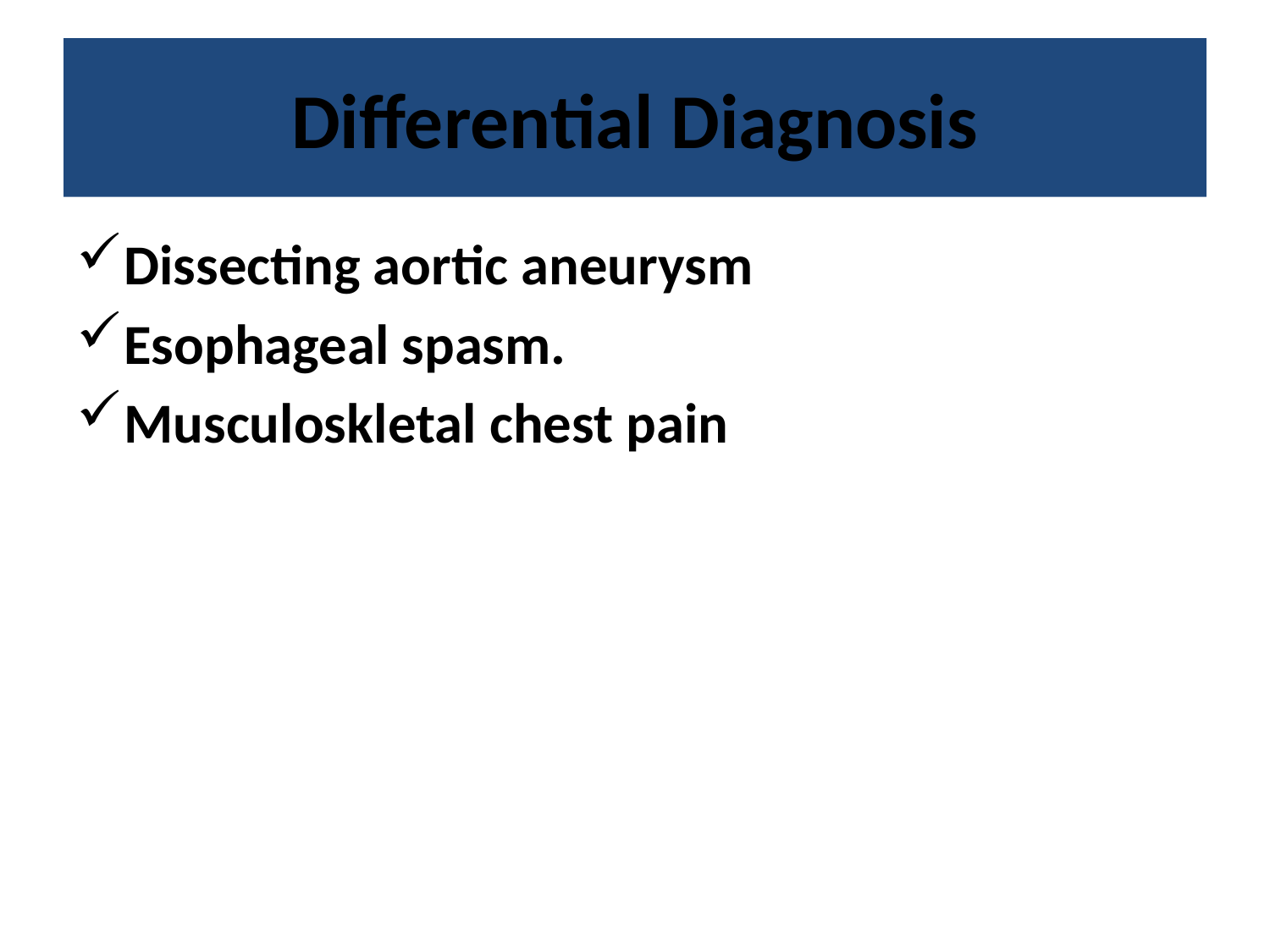

# Differential Diagnosis
Dissecting aortic aneurysm
Esophageal spasm.
Musculoskletal chest pain